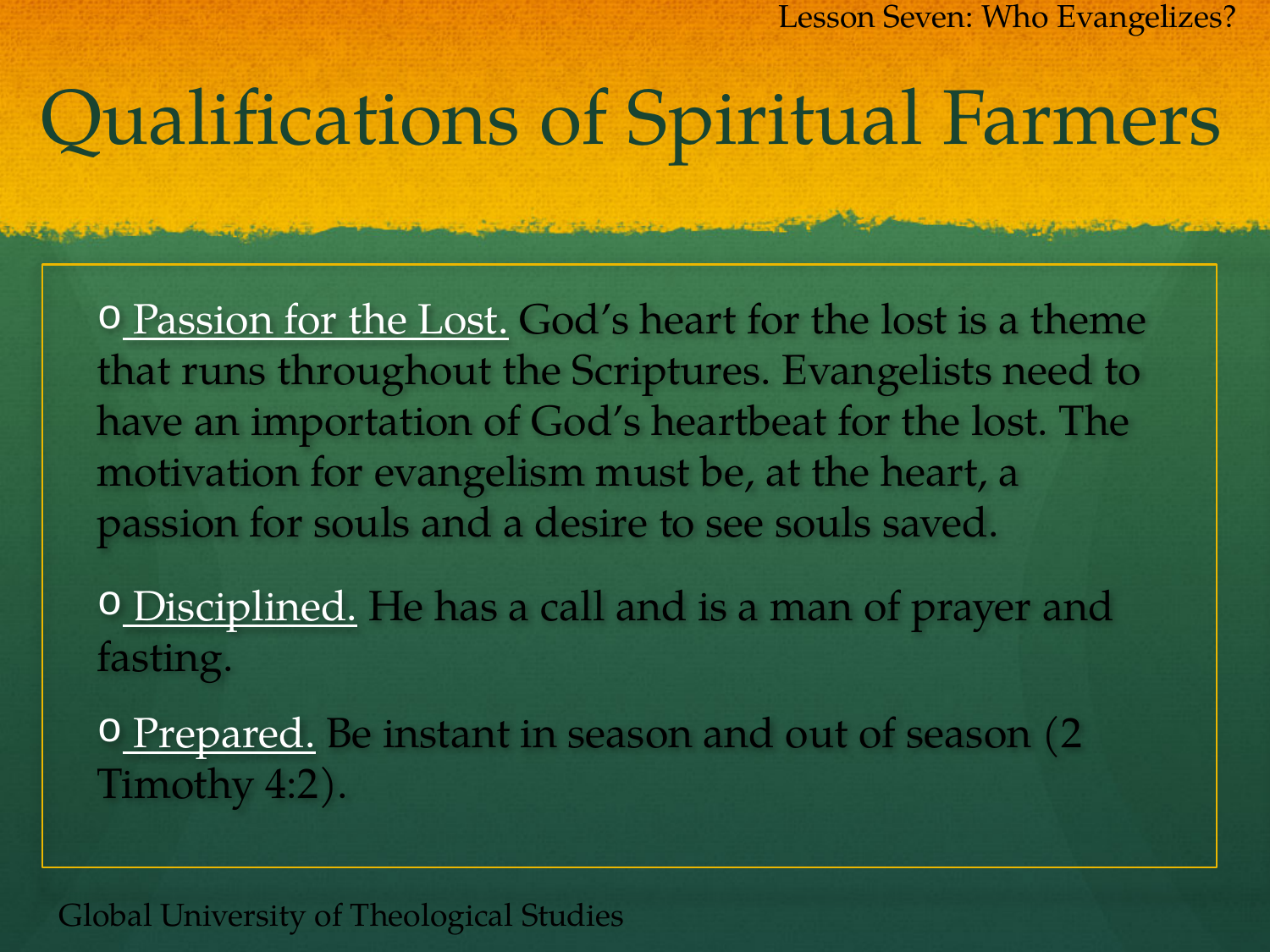

Lesson Seven: Who Evangelizes?

# Qualifications of Spiritual Farmers

 Passion for the Lost. God’s heart for the lost is a theme that runs throughout the Scriptures. Evangelists need to have an importation of God’s heartbeat for the lost. The motivation for evangelism must be, at the heart, a passion for souls and a desire to see souls saved.
 Disciplined. He has a call and is a man of prayer and fasting.
 Prepared. Be instant in season and out of season (2 Timothy 4:2).
Global University of Theological Studies